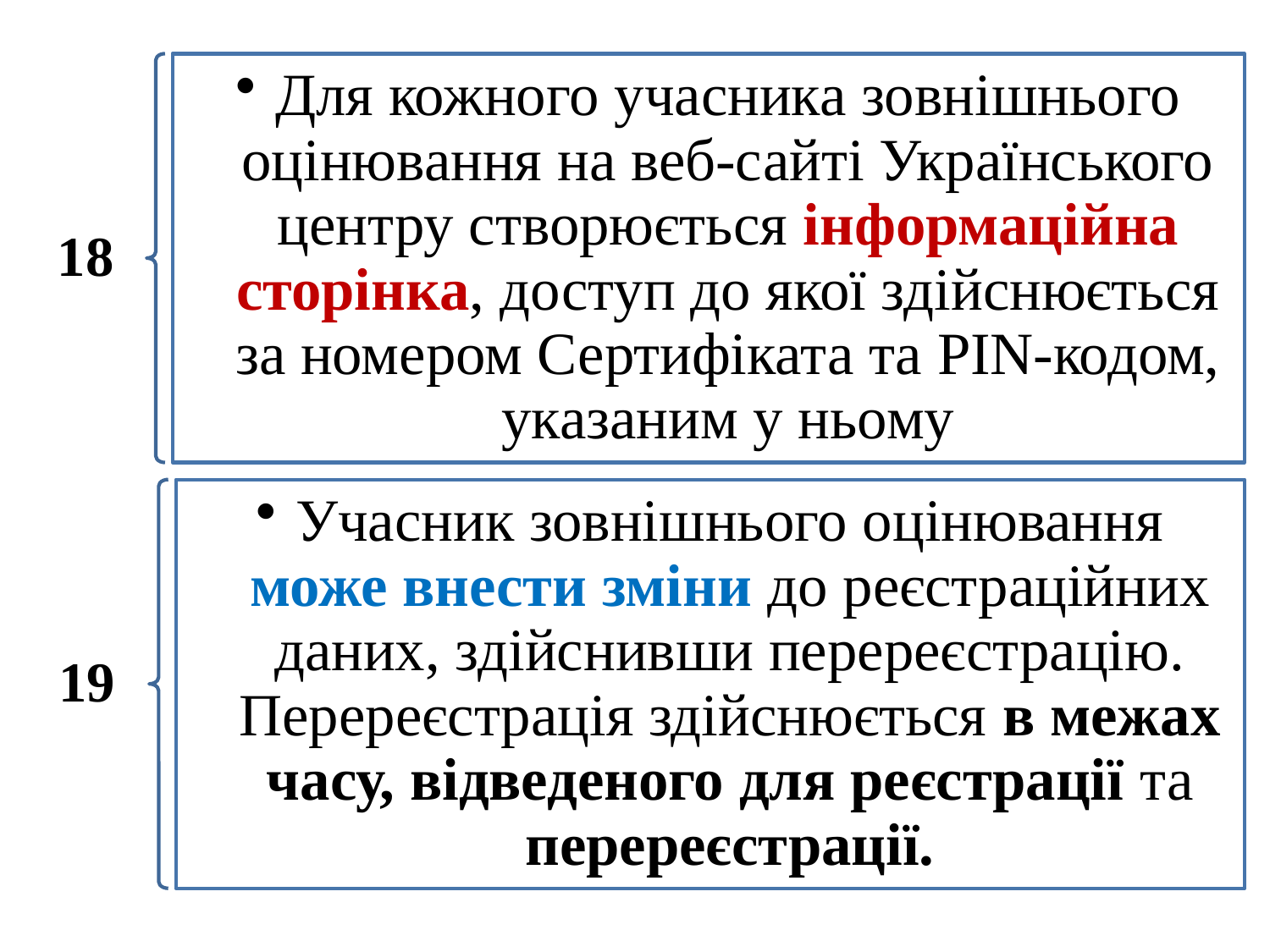

18
Для кожного учасника зовнішнього оцінювання на веб-сайті Українського центру створюється інформаційна сторінка, доступ до якої здійснюється за номером Сертифіката та PIN-кодом, указаним у ньому
19
Учасник зовнішнього оцінювання може внести зміни до реєстраційних даних, здійснивши перереєстрацію. Перереєстрація здійснюється в межах часу, відведеного для реєстрації та перереєстрації.